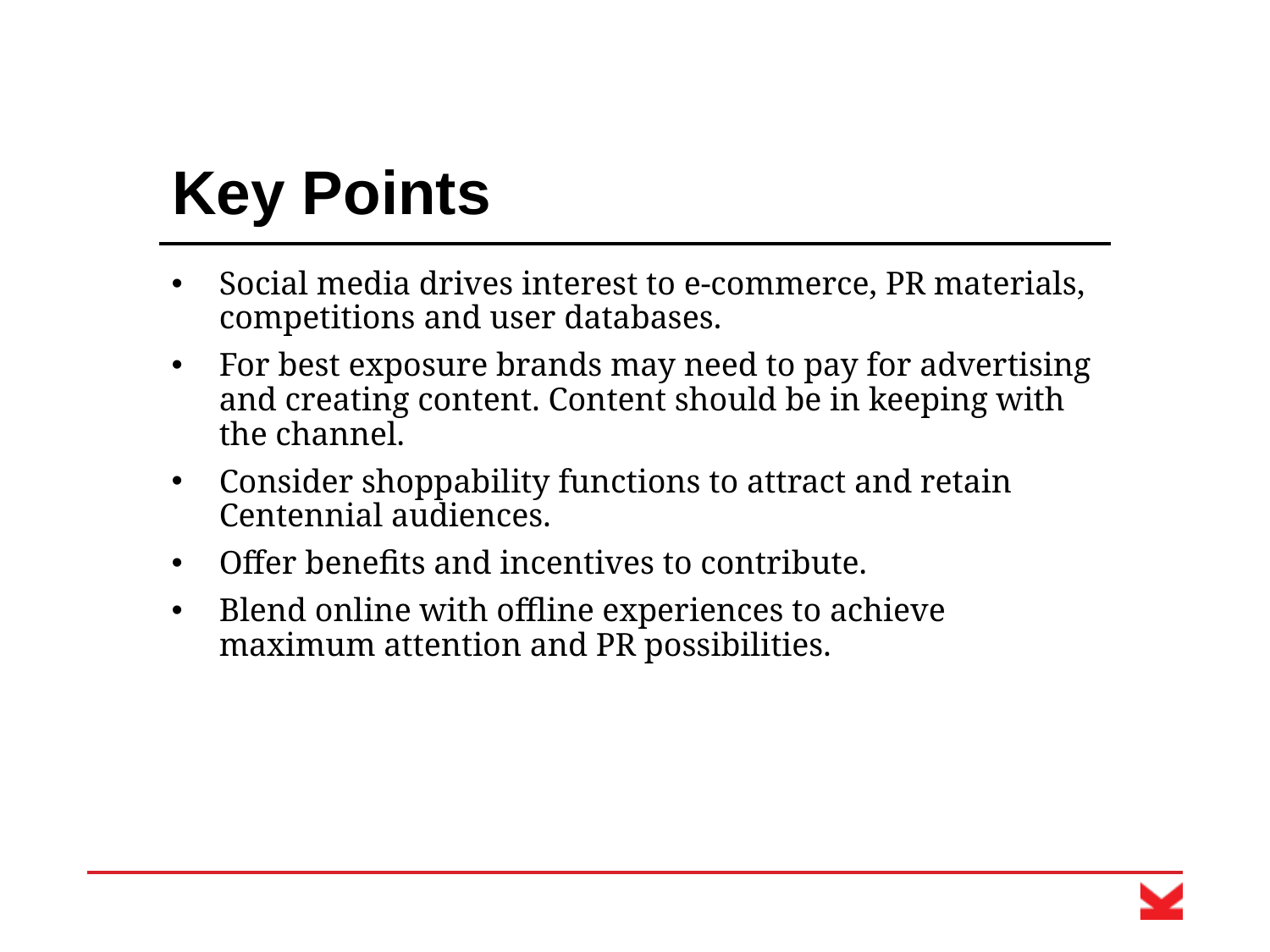

# Key Points
Social media drives interest to e-commerce, PR materials, competitions and user databases.
For best exposure brands may need to pay for advertising and creating content. Content should be in keeping with the channel.
Consider shoppability functions to attract and retain Centennial audiences.
Offer benefits and incentives to contribute.
Blend online with offline experiences to achieve maximum attention and PR possibilities.